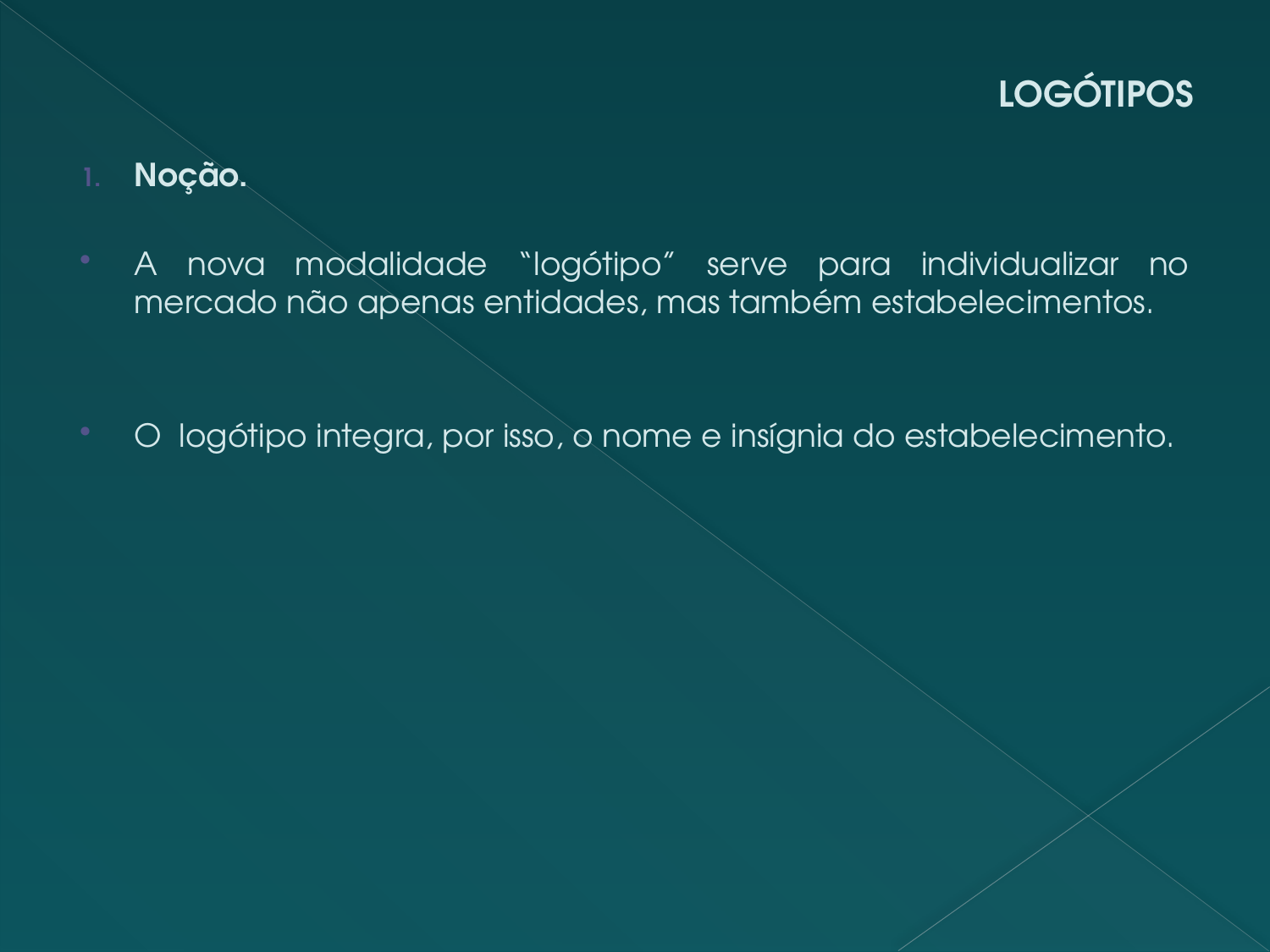

# LOGÓTIPOS
Noção.

A nova modalidade “logótipo” serve para individualizar no mercado não apenas entidades, mas também estabelecimentos.

O  logótipo integra, por isso, o nome e insígnia do estabelecimento.